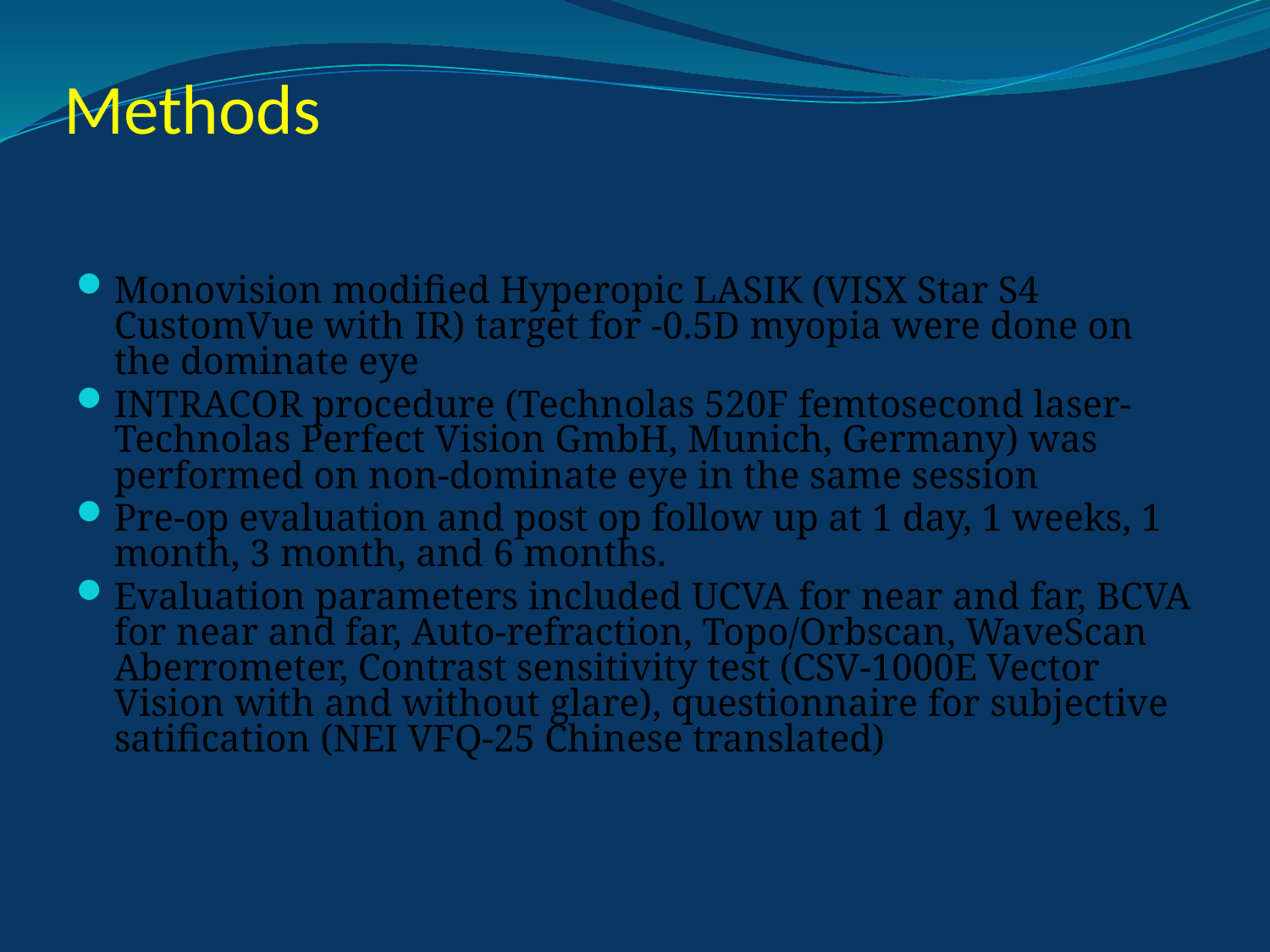

# Methods
Monovision modified Hyperopic LASIK (VISX Star S4 CustomVue with IR) target for -0.5D myopia were done on the dominate eye
INTRACOR procedure (Technolas 520F femtosecond laser-Technolas Perfect Vision GmbH, Munich, Germany) was performed on non-dominate eye in the same session
Pre-op evaluation and post op follow up at 1 day, 1 weeks, 1 month, 3 month, and 6 months.
Evaluation parameters included UCVA for near and far, BCVA for near and far, Auto-refraction, Topo/Orbscan, WaveScan Aberrometer, Contrast sensitivity test (CSV-1000E Vector Vision with and without glare), questionnaire for subjective satification (NEI VFQ-25 Chinese translated)